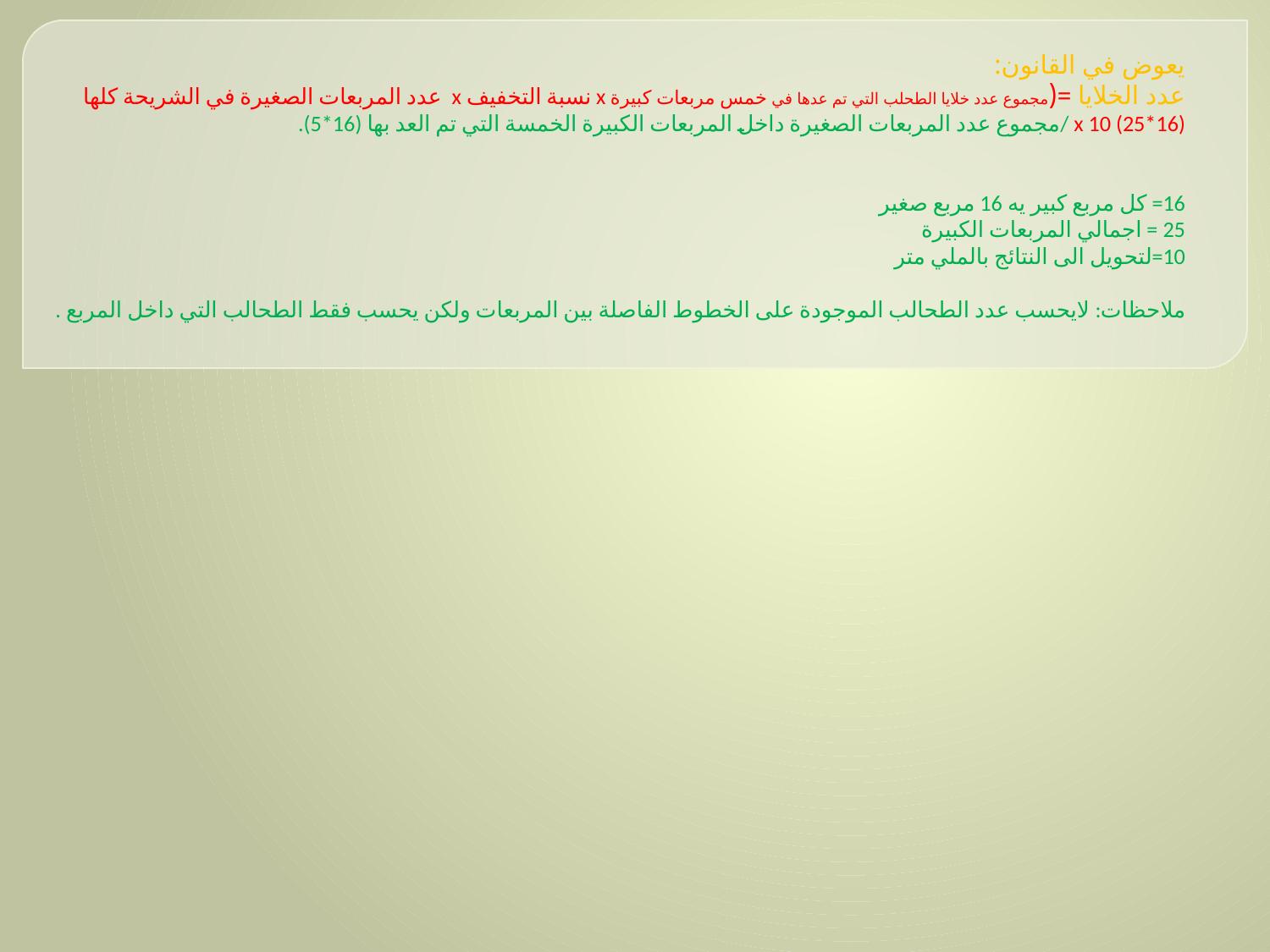

# يعوض في القانون: عدد الخلايا =(مجموع عدد خلايا الطحلب التي تم عدها في خمس مربعات كبيرة x نسبة التخفيف x  عدد المربعات الصغيرة في الشريحة كلها (16*25) x 10 /مجموع عدد المربعات الصغيرة داخل المربعات الكبيرة الخمسة التي تم العد بها (16*5). 16= كل مربع كبير يه 16 مربع صغير 25 = اجمالي المربعات الكبيرة 10=لتحويل الى النتائج بالملي متر ملاحظات: لايحسب عدد الطحالب الموجودة على الخطوط الفاصلة بين المربعات ولكن يحسب فقط الطحالب التي داخل المربع .